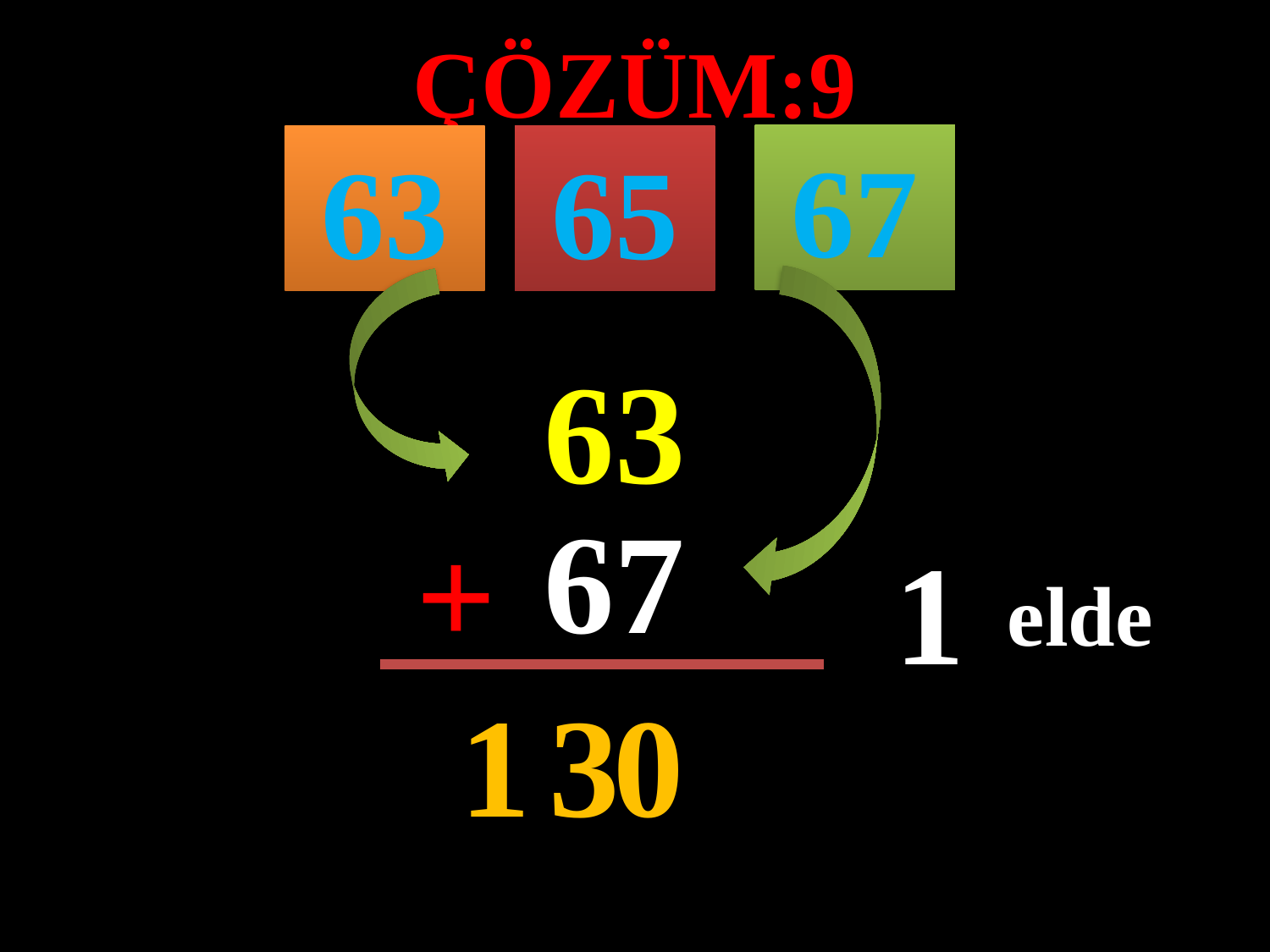

ÇÖZÜM:9
67
63
65
#

63

67
+
1
elde
1
3
0